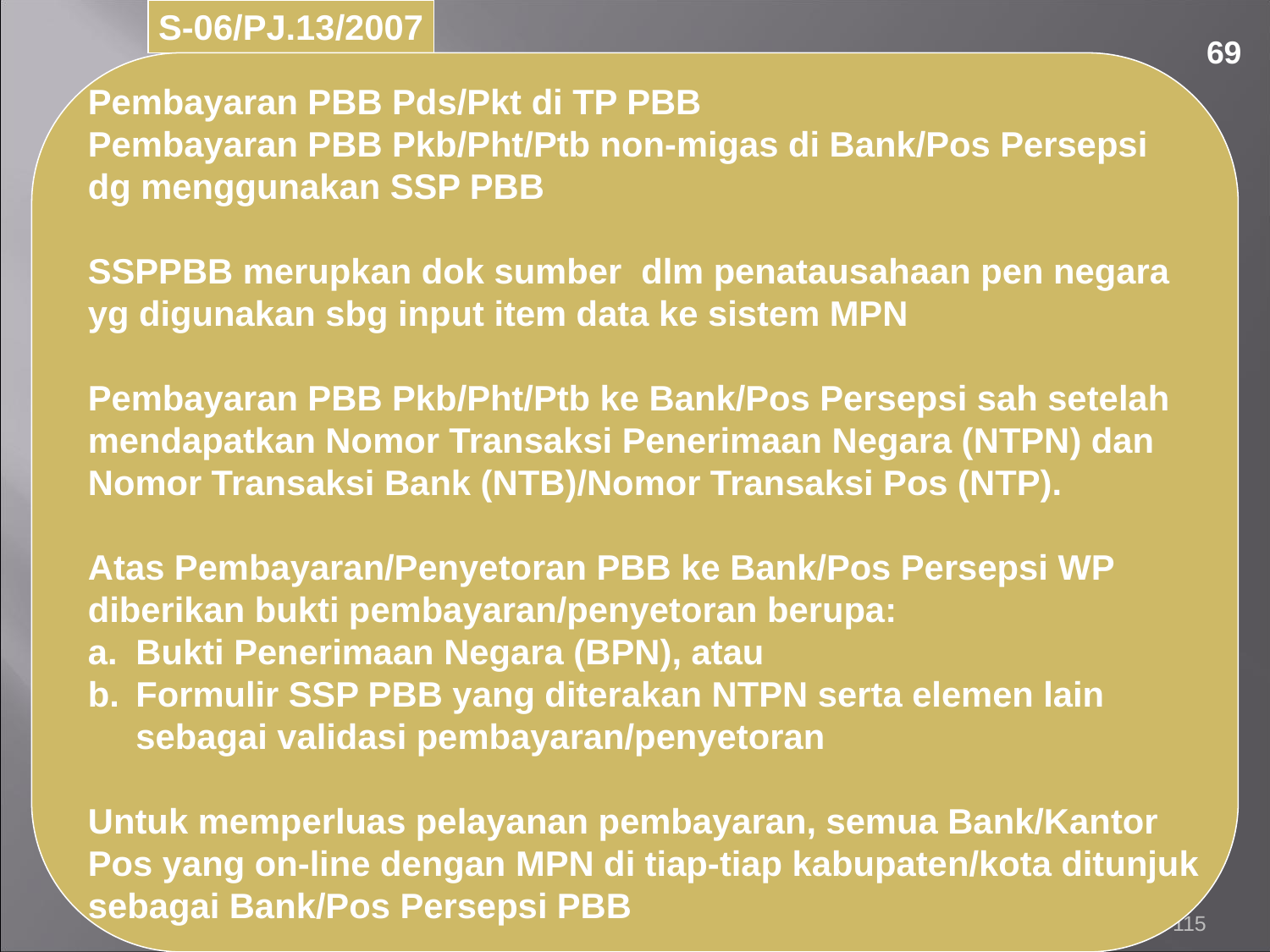

S-06/PJ.13/2007
69
Pembayaran PBB Pds/Pkt di TP PBB
Pembayaran PBB Pkb/Pht/Ptb non-migas di Bank/Pos Persepsi
dg menggunakan SSP PBB

SSPPBB merupkan dok sumber  dlm penatausahaan pen negara
yg digunakan sbg input item data ke sistem MPN

Pembayaran PBB Pkb/Pht/Ptb ke Bank/Pos Persepsi sah setelah
mendapatkan Nomor Transaksi Penerimaan Negara (NTPN) dan
Nomor Transaksi Bank (NTB)/Nomor Transaksi Pos (NTP).

Atas Pembayaran/Penyetoran PBB ke Bank/Pos Persepsi WP
diberikan bukti pembayaran/penyetoran berupa:
Bukti Penerimaan Negara (BPN), atau
Formulir SSP PBB yang diterakan NTPN serta elemen lain
	sebagai validasi pembayaran/penyetoran

Untuk memperluas pelayanan pembayaran, semua Bank/Kantor
Pos yang on-line dengan MPN di tiap-tiap kabupaten/kota ditunjuk
sebagai Bank/Pos Persepsi PBB
115